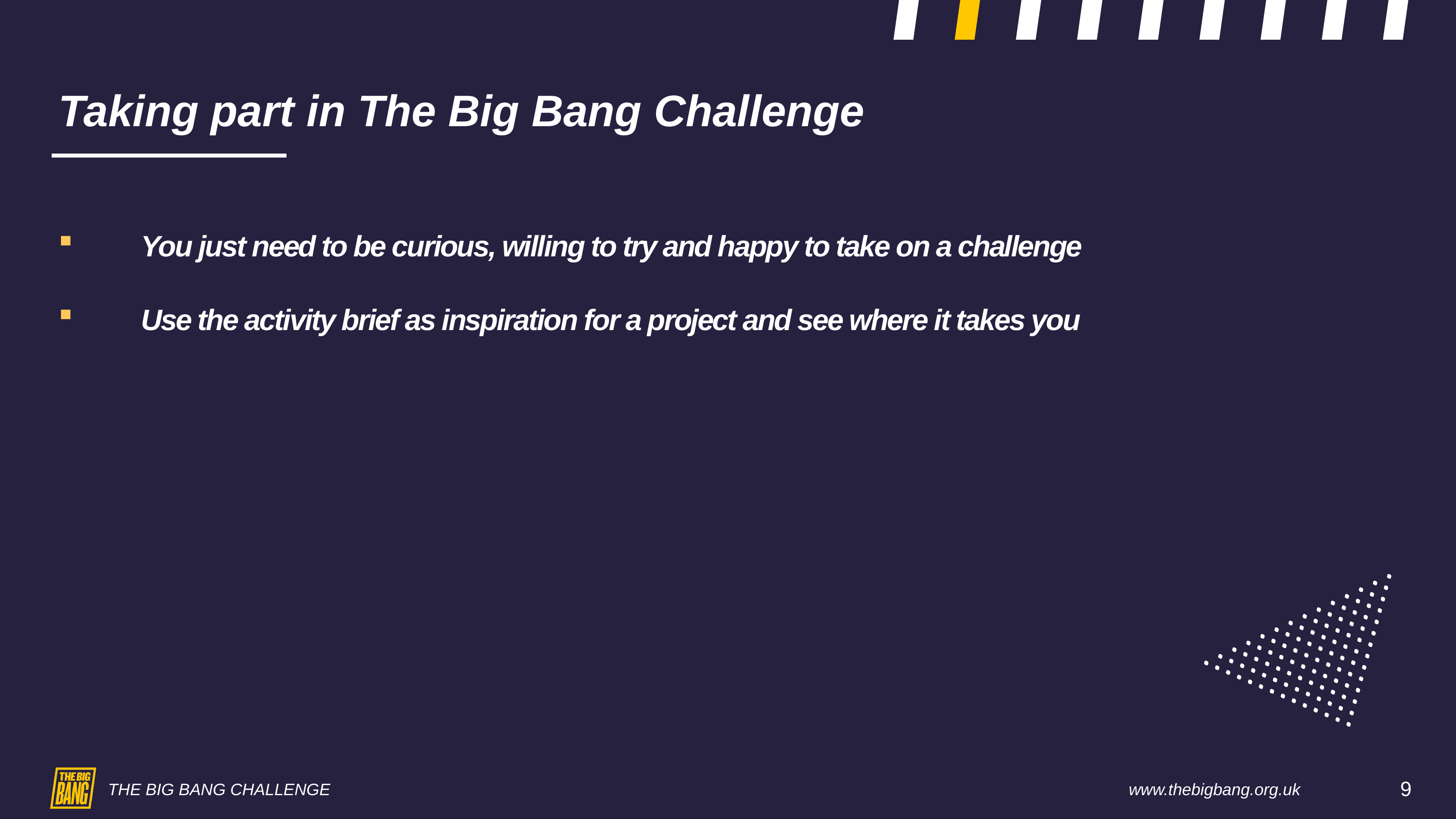

Taking part in The Big Bang Challenge
You just need to be curious, willing to try and happy to take on a challenge
Use the activity brief as inspiration for a project and see where it takes you